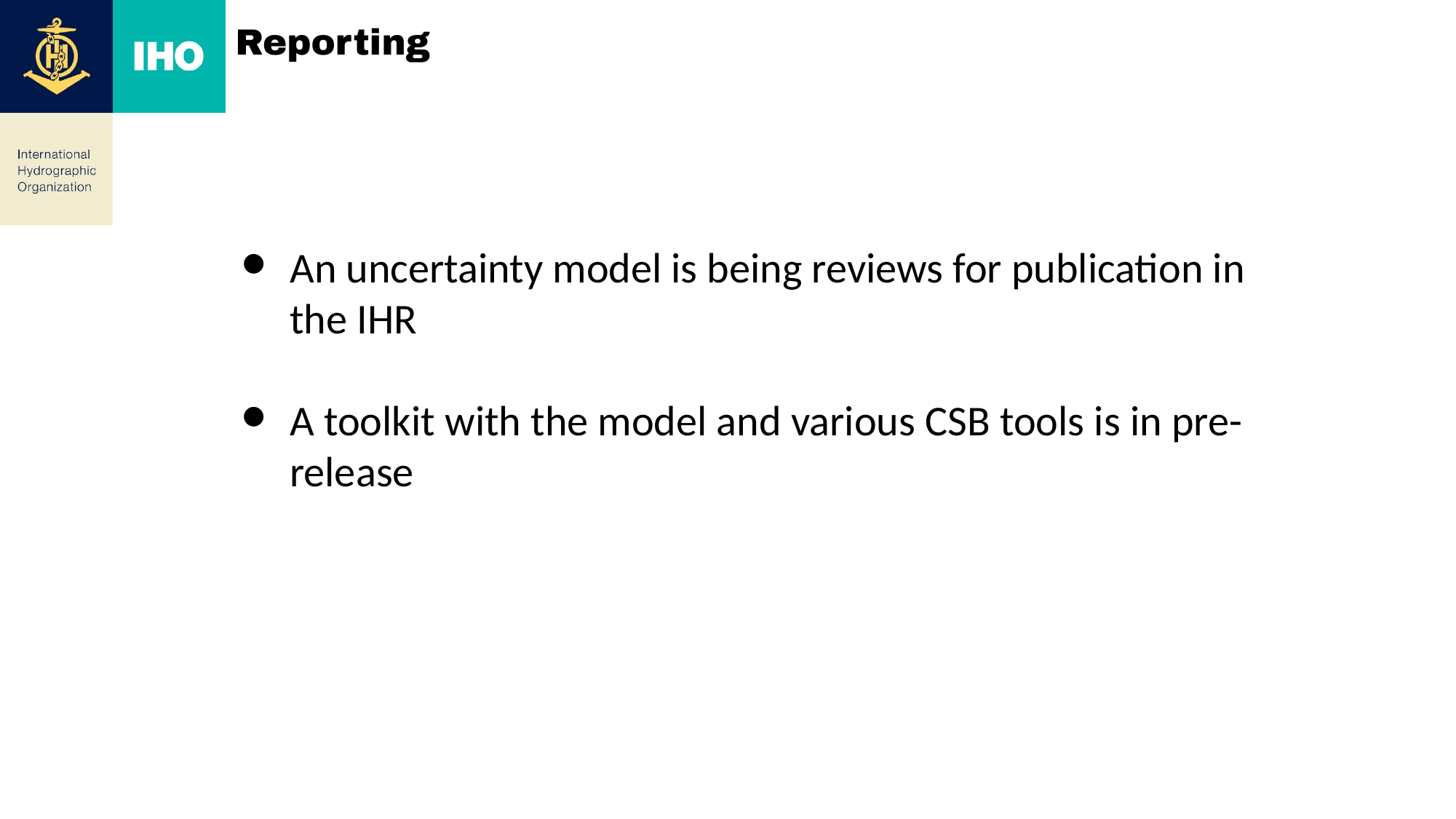

# Reporting
An uncertainty model is being reviews for publication in the IHR
A toolkit with the model and various CSB tools is in pre-release